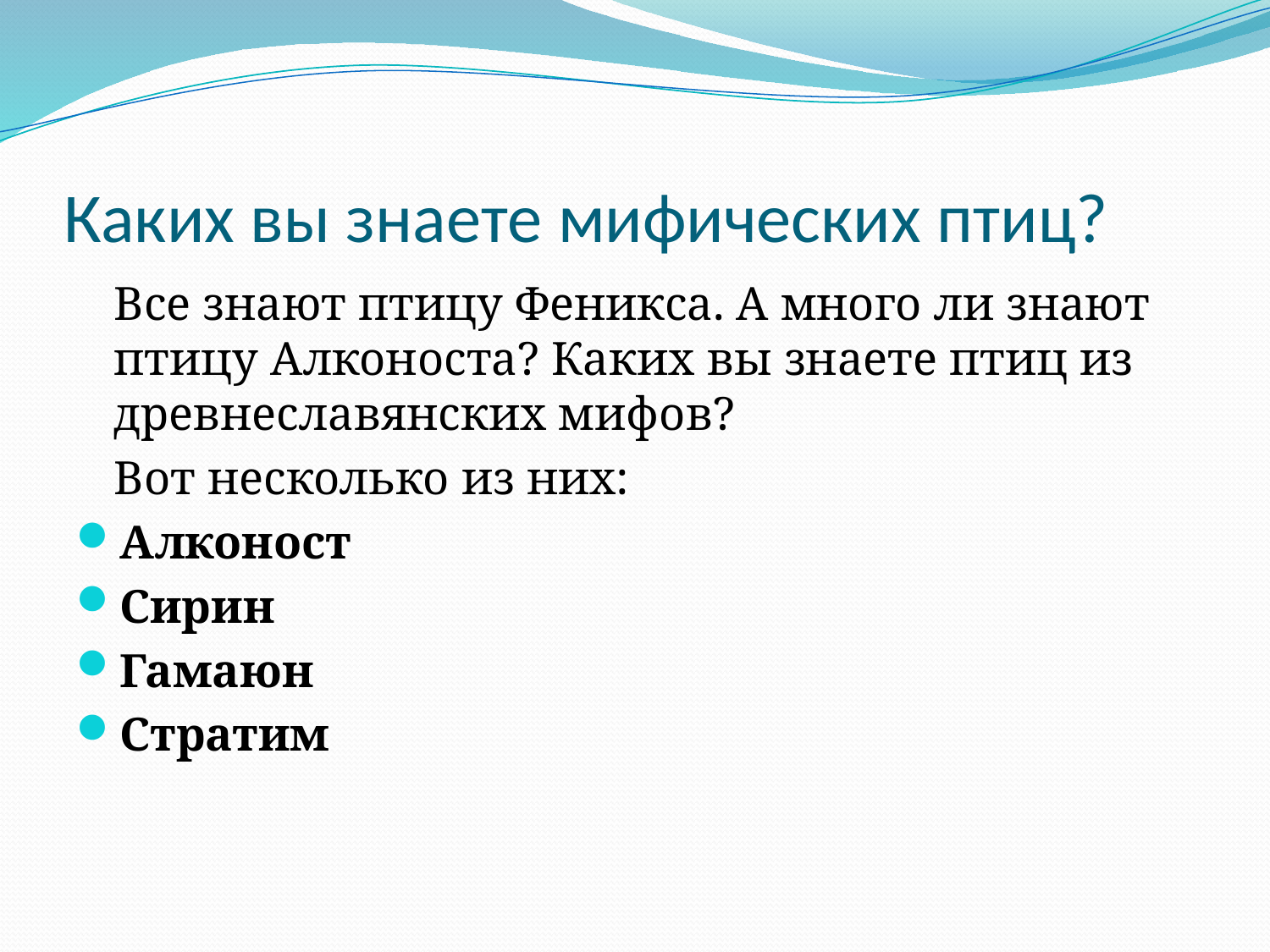

# Каких вы знаете мифических птиц?
	Все знают птицу Феникса. А много ли знают птицу Алконоста? Каких вы знаете птиц из древнеславянских мифов?
	Вот несколько из них:
Алконост
Сирин
Гамаюн
Стратим